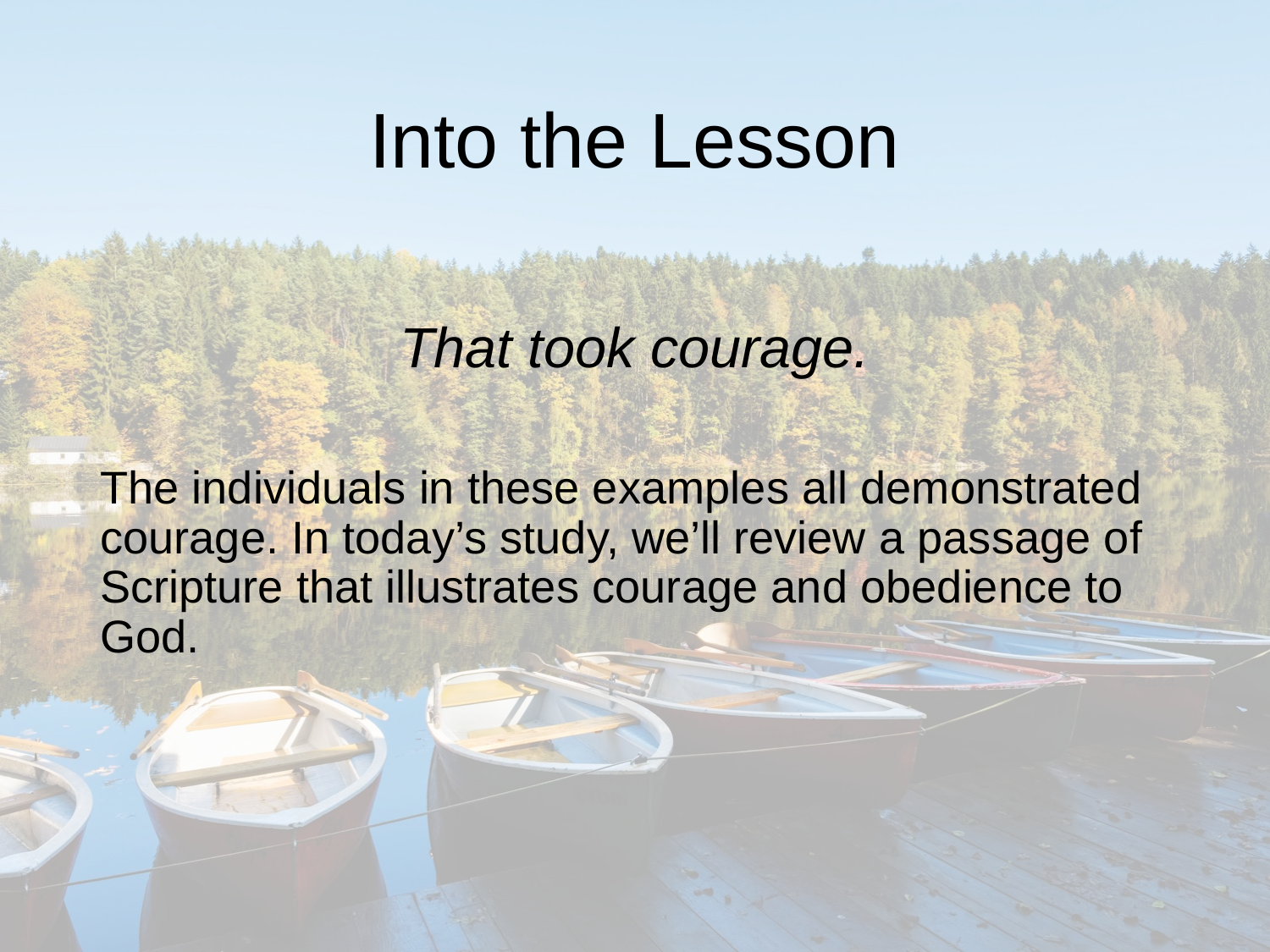

# Into the Lesson
That took courage.

The individuals in these examples all demonstrated courage. In today’s study, we’ll review a passage of Scripture that illustrates courage and obedience to God.